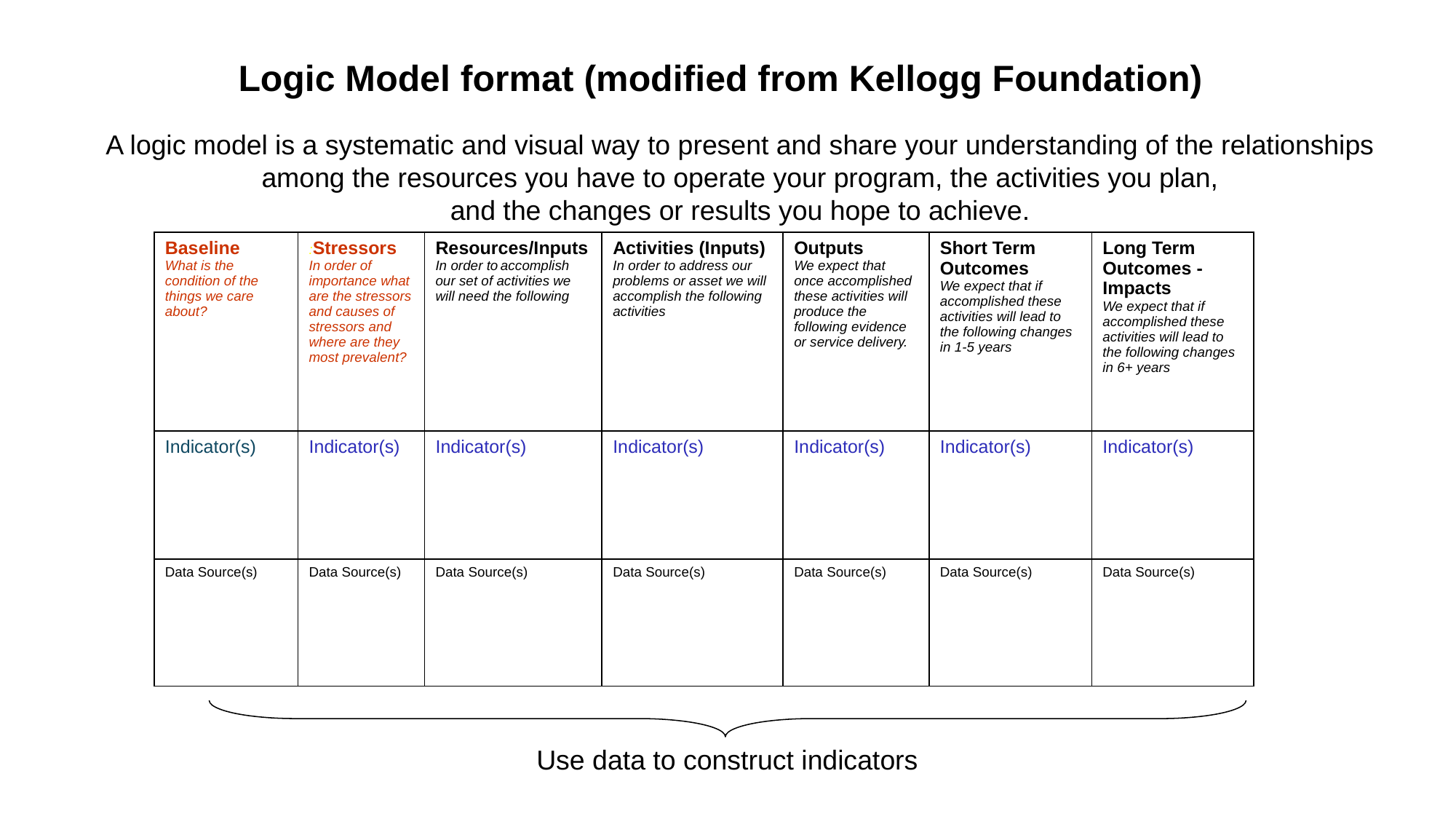

Logic Model format (modified from Kellogg Foundation)
A logic model is a systematic and visual way to present and share your understanding of the relationships
among the resources you have to operate your program, the activities you plan,
and the changes or results you hope to achieve.

| Baseline What is the condition of the things we care about? | :Stressors In order of importance what are the stressors and causes of stressors and where are they most prevalent? | Resources/Inputs In order to accomplish our set of activities we will need the following | Activities (Inputs) In order to address our problems or asset we will accomplish the following activities | Outputs We expect that once accomplished these activities will produce the following evidence or service delivery. | Short Term Outcomes We expect that if accomplished these activities will lead to the following changes in 1-5 years | Long Term Outcomes - Impacts We expect that if accomplished these activities will lead to the following changes in 6+ years |
| --- | --- | --- | --- | --- | --- | --- |
| Indicator(s) | Indicator(s) | Indicator(s) | Indicator(s) | Indicator(s) | Indicator(s) | Indicator(s) |
| Data Source(s) | Data Source(s) | Data Source(s) | Data Source(s) | Data Source(s) | Data Source(s) | Data Source(s) |
Use data to construct indicators